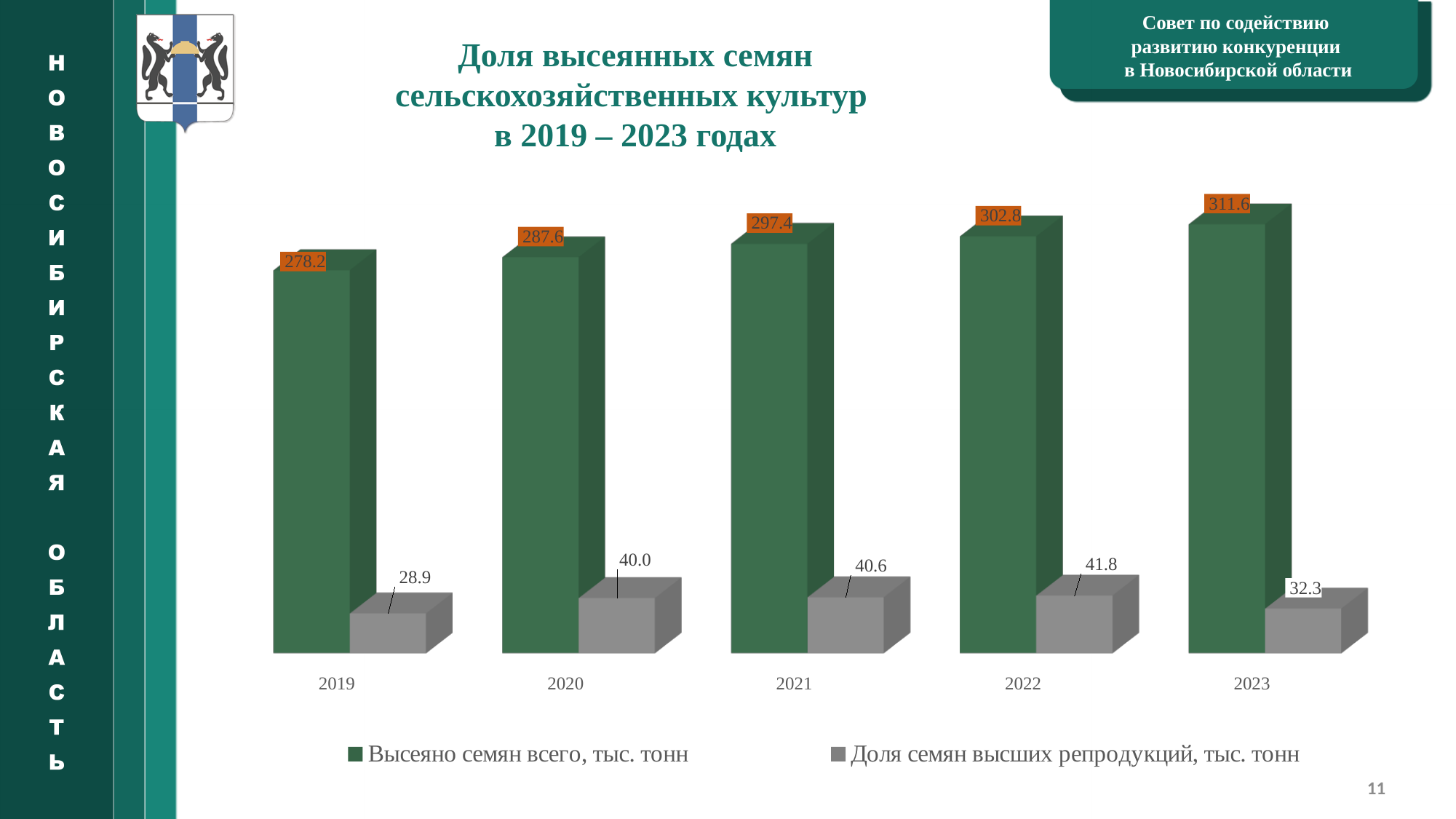

Доля высеянных семян сельскохозяйственных культур
в 2019 – 2023 годах
Совет по содействию
развитию конкуренции
в Новосибирской области

[unsupported chart]

11